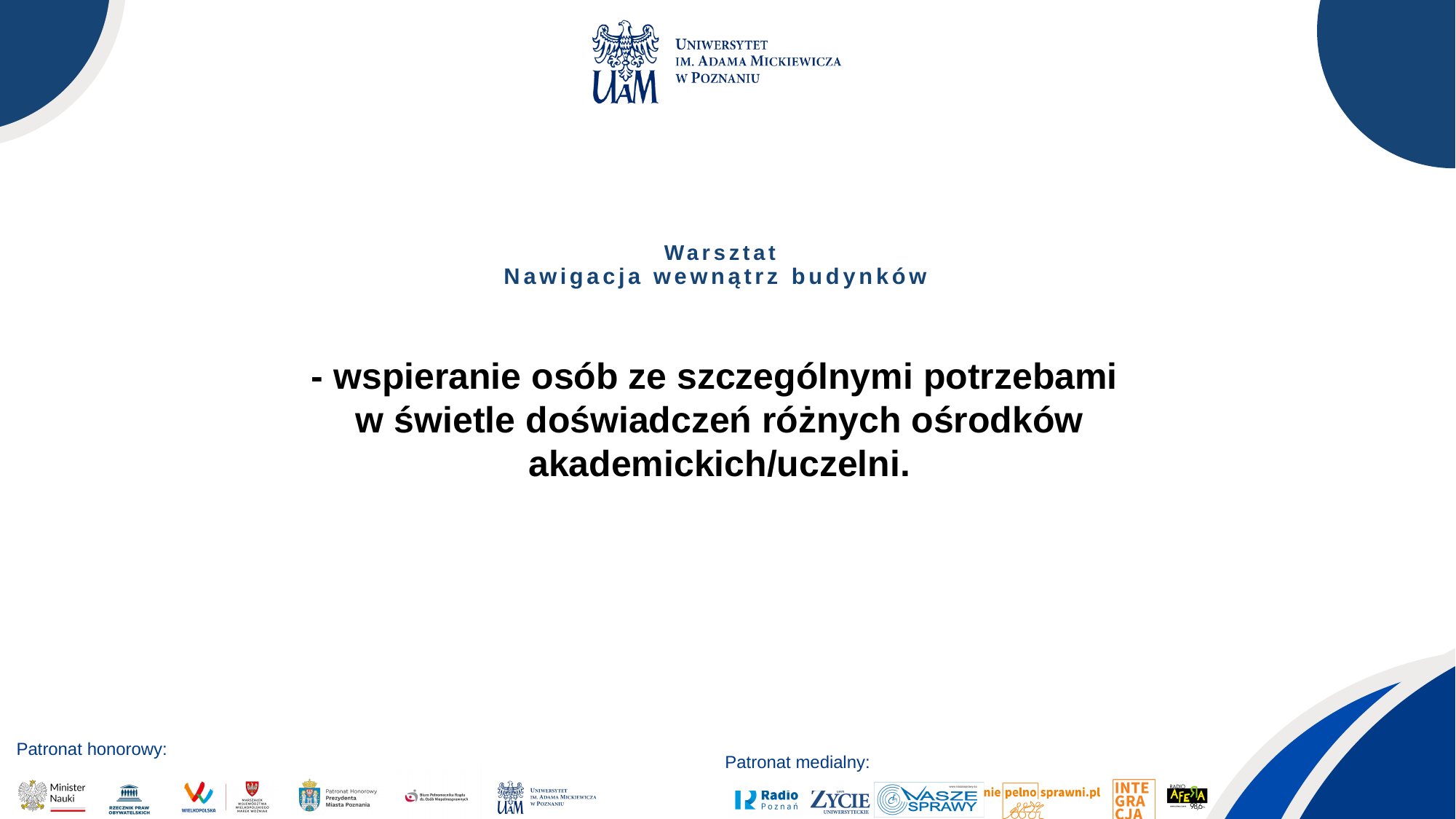

# Warsztat Nawigacja wewnątrz budynków
- wspieranie osób ze szczególnymi potrzebami
w świetle doświadczeń różnych ośrodków akademickich/uczelni.

Patronat honorowy:

Patronat medialny: